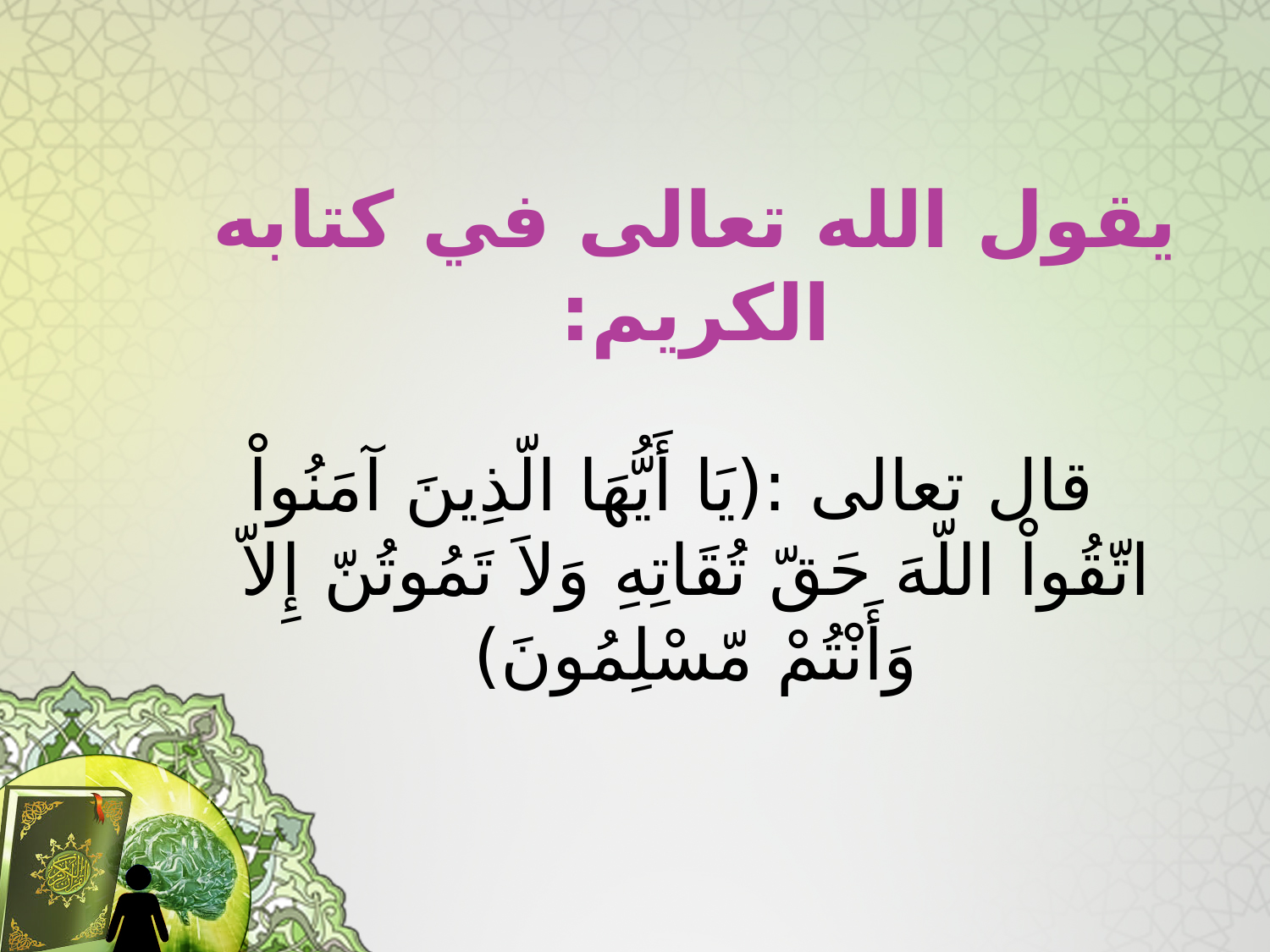

يقول الله تعالى في كتابه الكريم:

  قال تعالى :(يَا أَيُّهَا الّذِينَ آمَنُواْ اتّقُواْ اللّهَ حَقّ تُقَاتِهِ وَلاَ تَمُوتُنّ إِلاّ وَأَنْتُمْ مّسْلِمُونَ)